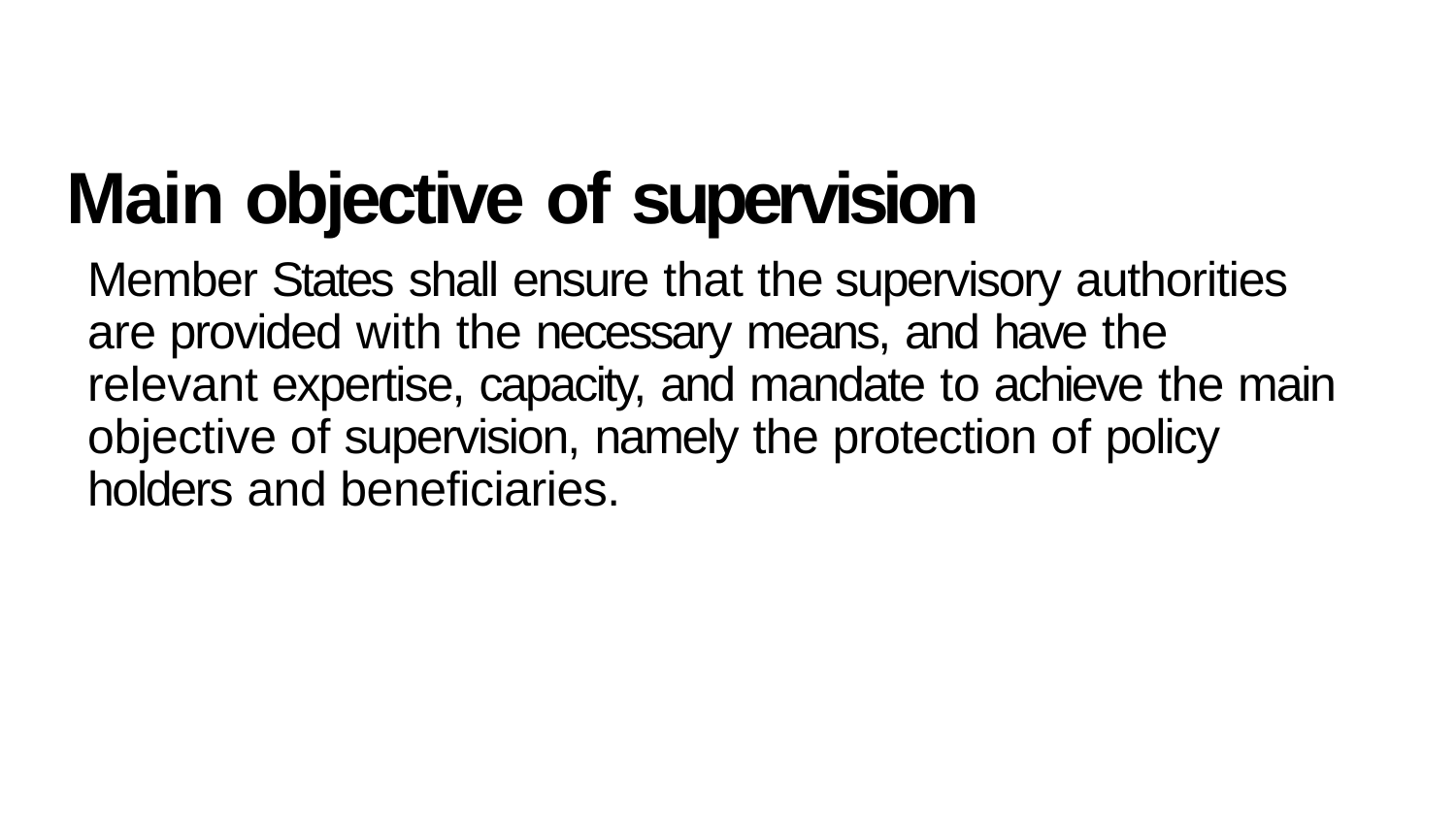

# Main objective of supervision
Member States shall ensure that the supervisory authorities are provided with the necessary means, and have the relevant expertise, capacity, and mandate to achieve the main objective of supervision, namely the protection of policy holders and beneficiaries.